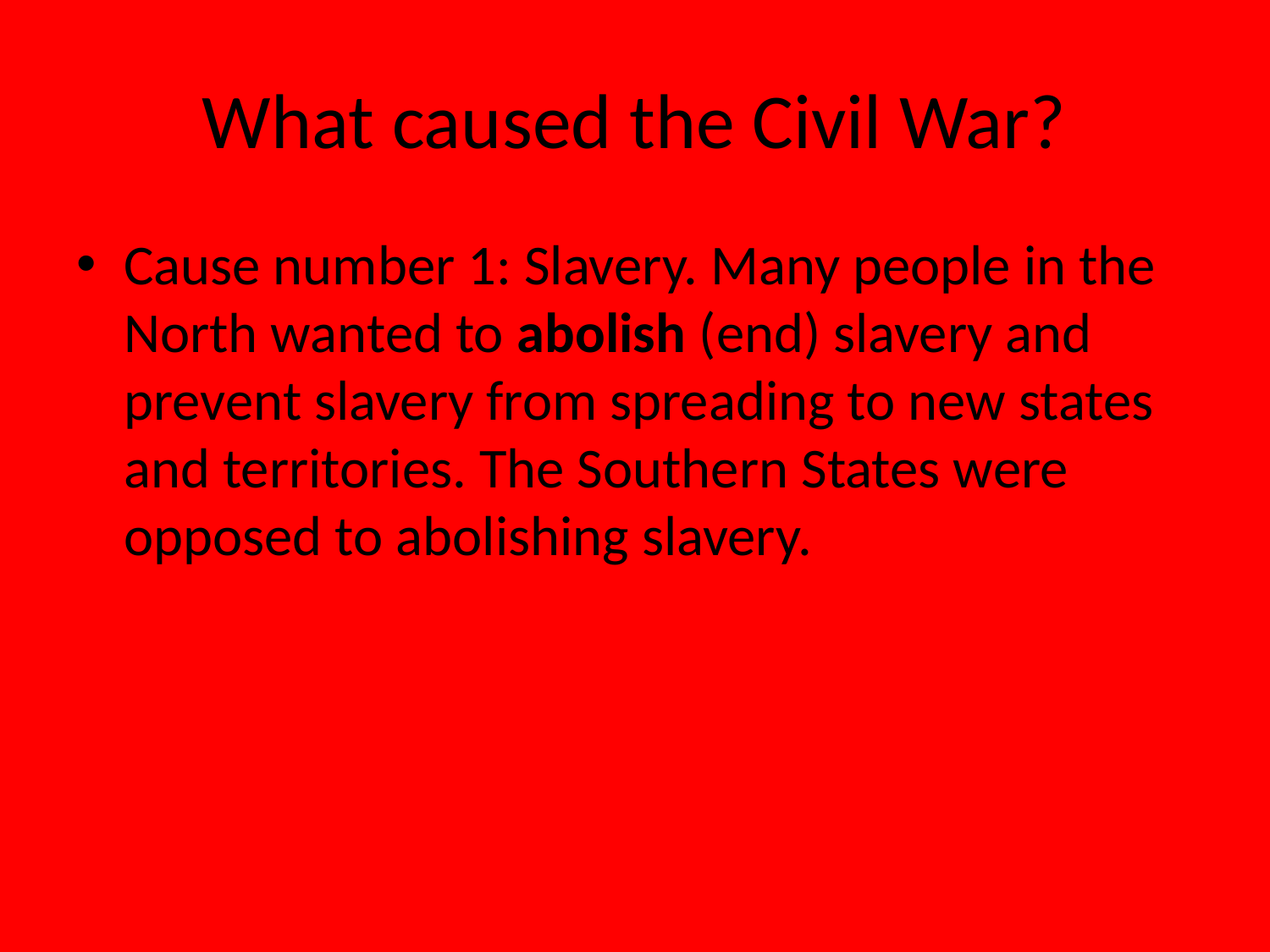

# What caused the Civil War?
Cause number 1: Slavery. Many people in the North wanted to abolish (end) slavery and prevent slavery from spreading to new states and territories. The Southern States were opposed to abolishing slavery.